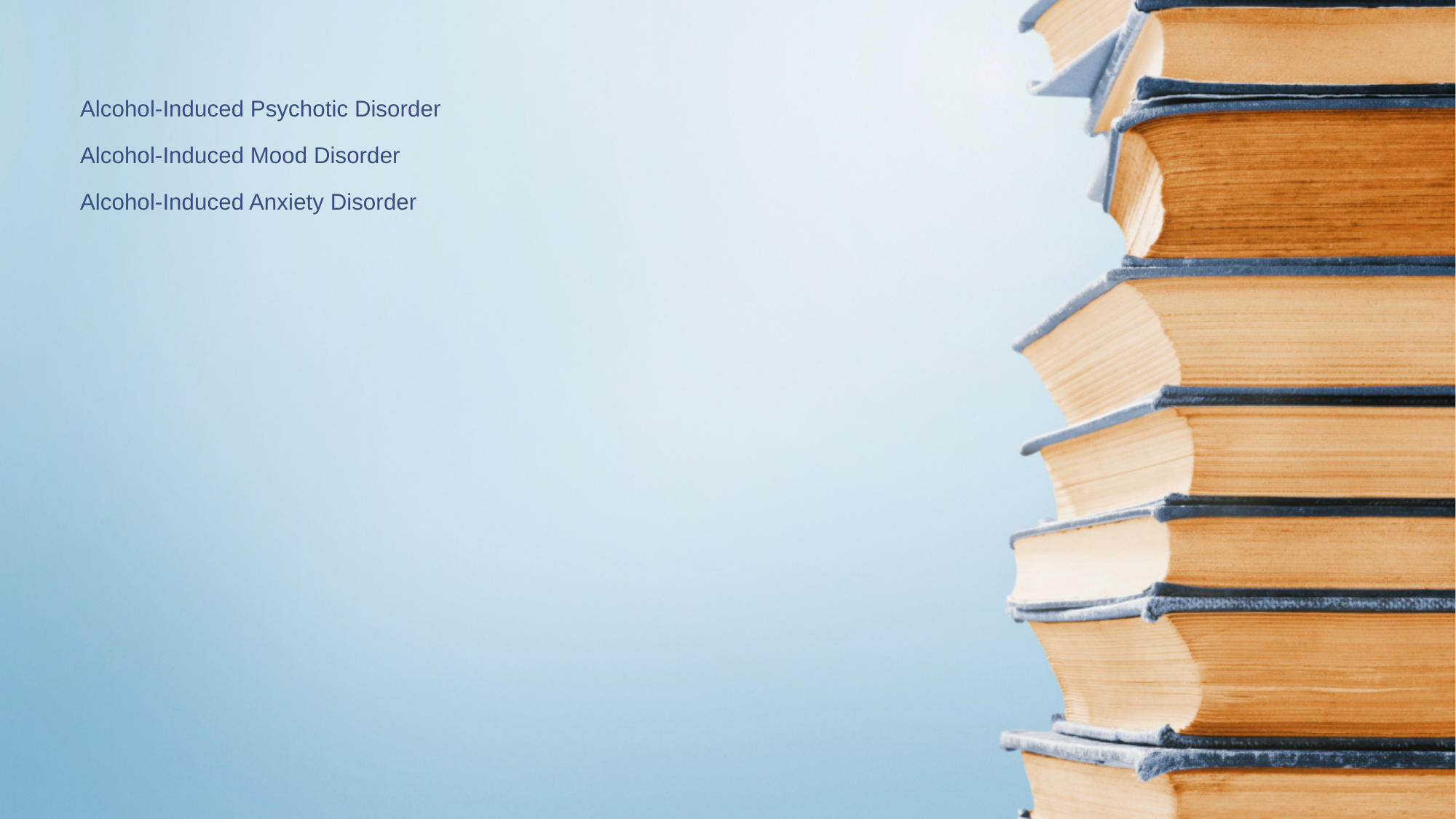

# Alcohol-Induced Psychotic Disorder Alcohol-Induced Mood Disorder Alcohol-Induced Anxiety Disorder